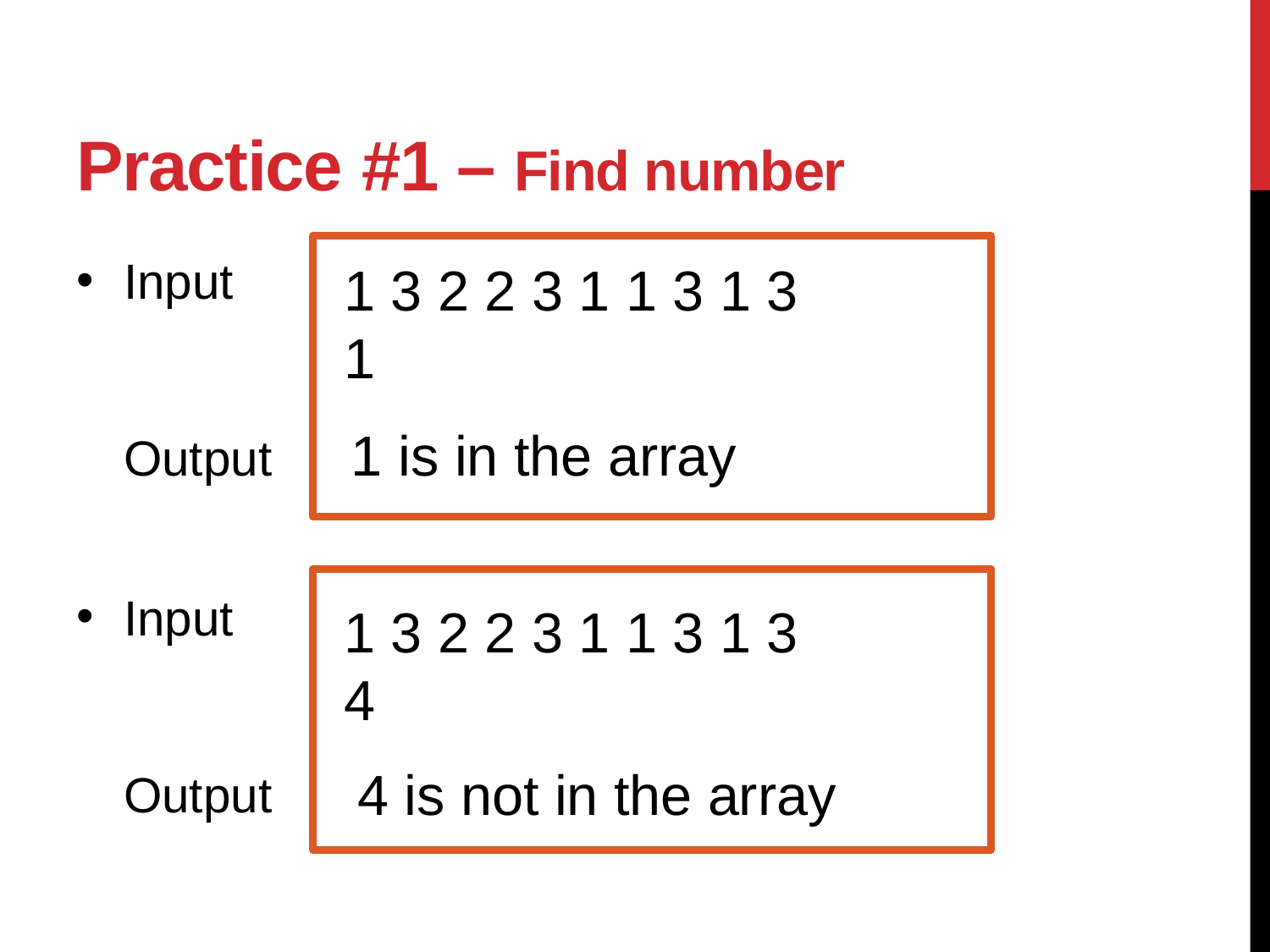

Practice #1 – Find number

Input
Output

Input
Output

1 3 2 2 3 1 1 3 1 3
1
1 is in the array

1 3 2 2 3 1 1 3 1 3
4
4 is not in the array